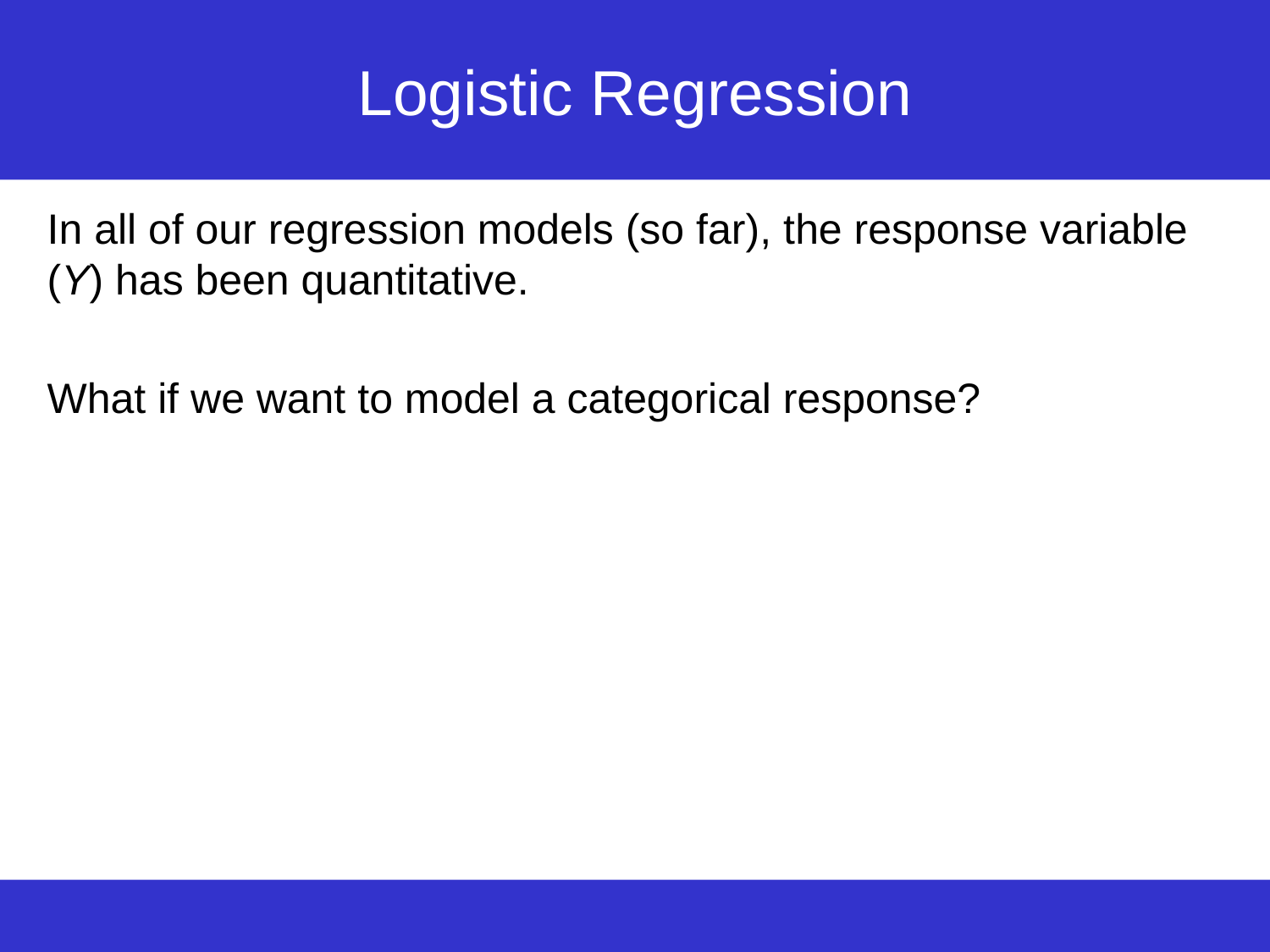

# Logistic Regression
In all of our regression models (so far), the response variable (Y) has been quantitative.

What if we want to model a categorical response?